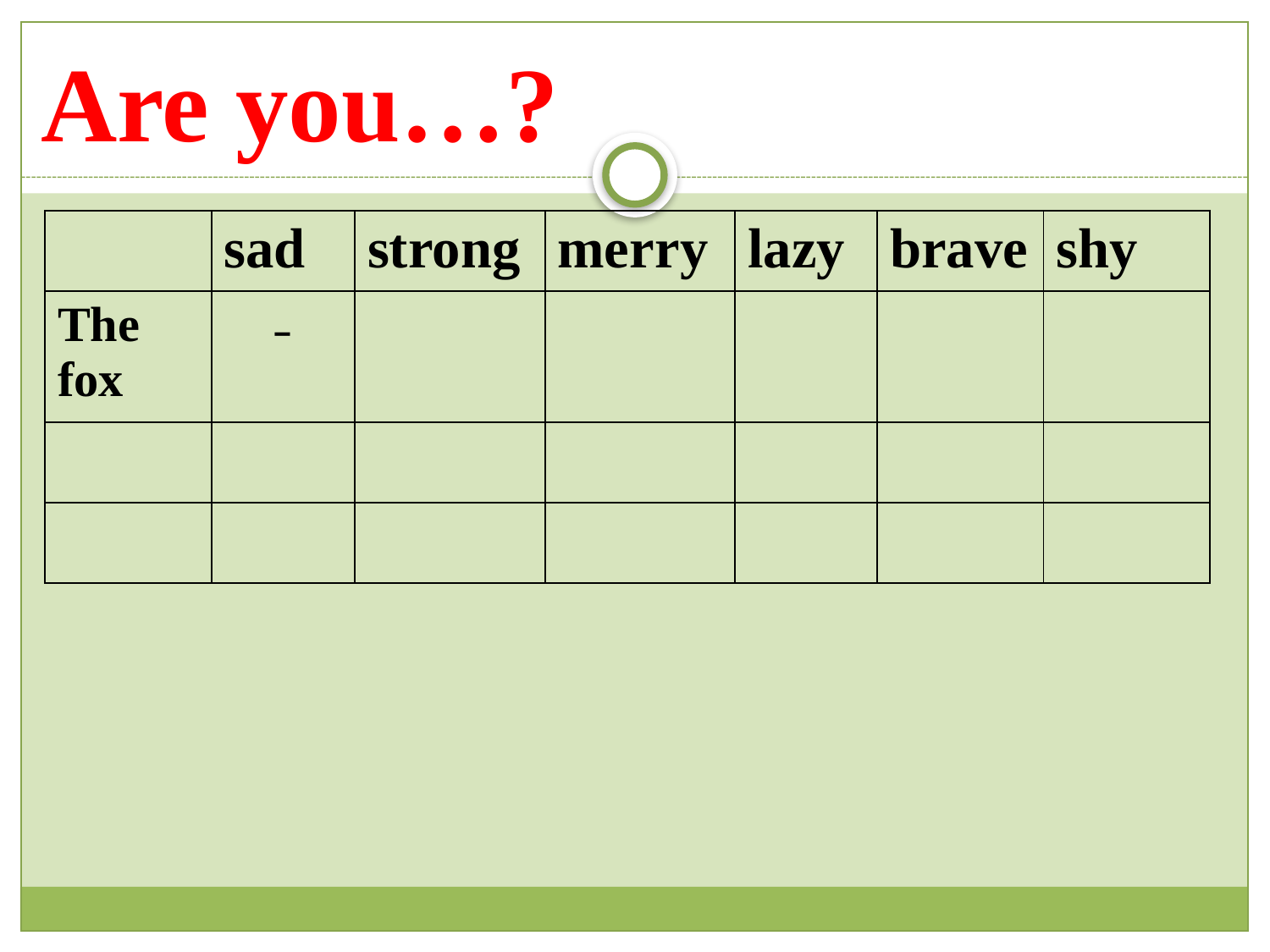

Are you…?
|  | sad | strong | merry | lazy | brave | shy |
| --- | --- | --- | --- | --- | --- | --- |
| The fox | - |  |  |  |  |  |
|  |  |  |  |  |  |  |
|  |  |  |  |  |  |  |